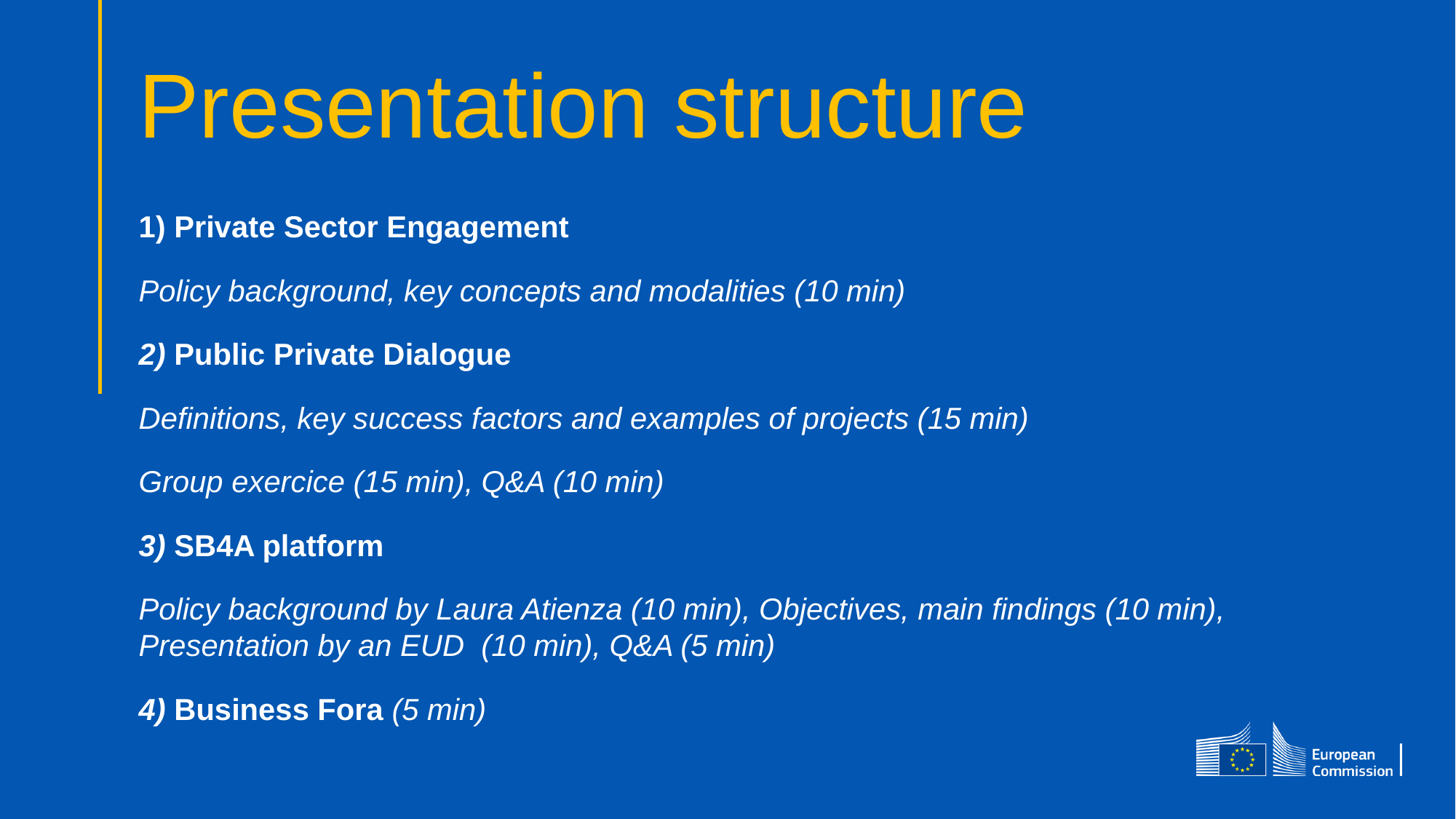

# Presentation structure
1) Private Sector Engagement
Policy background, key concepts and modalities (10 min)
2) Public Private Dialogue
Definitions, key success factors and examples of projects (15 min)
Group exercice (15 min), Q&A (10 min)
3) SB4A platform
Policy background by Laura Atienza (10 min), Objectives, main findings (10 min), Presentation by an EUD  (10 min), Q&A (5 min)
4) Business Fora (5 min)